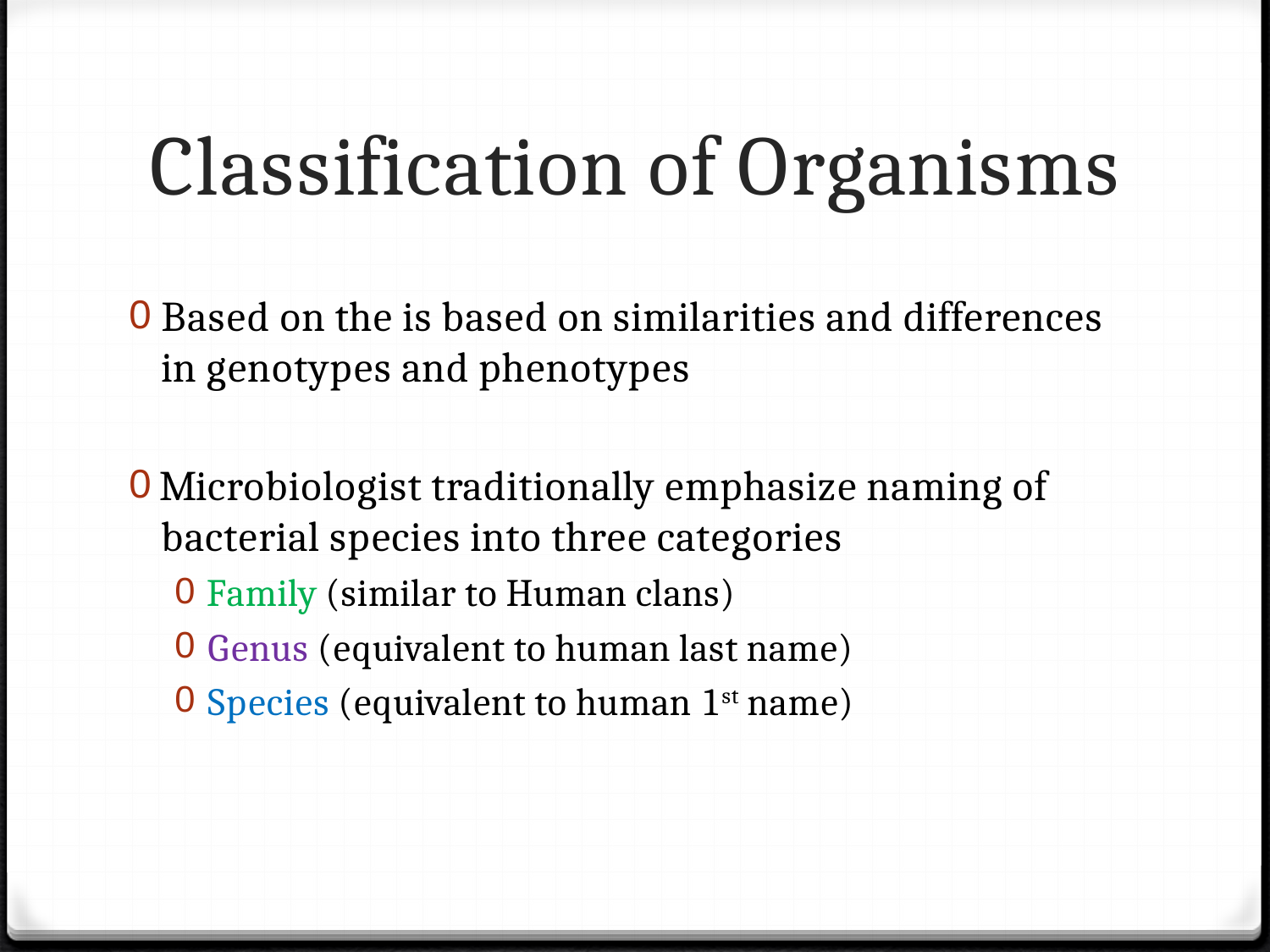

# Classification of Organisms
Based on the is based on similarities and differences in genotypes and phenotypes

Microbiologist traditionally emphasize naming of bacterial species into three categories
Family (similar to Human clans)
Genus (equivalent to human last name)
Species (equivalent to human 1st name)